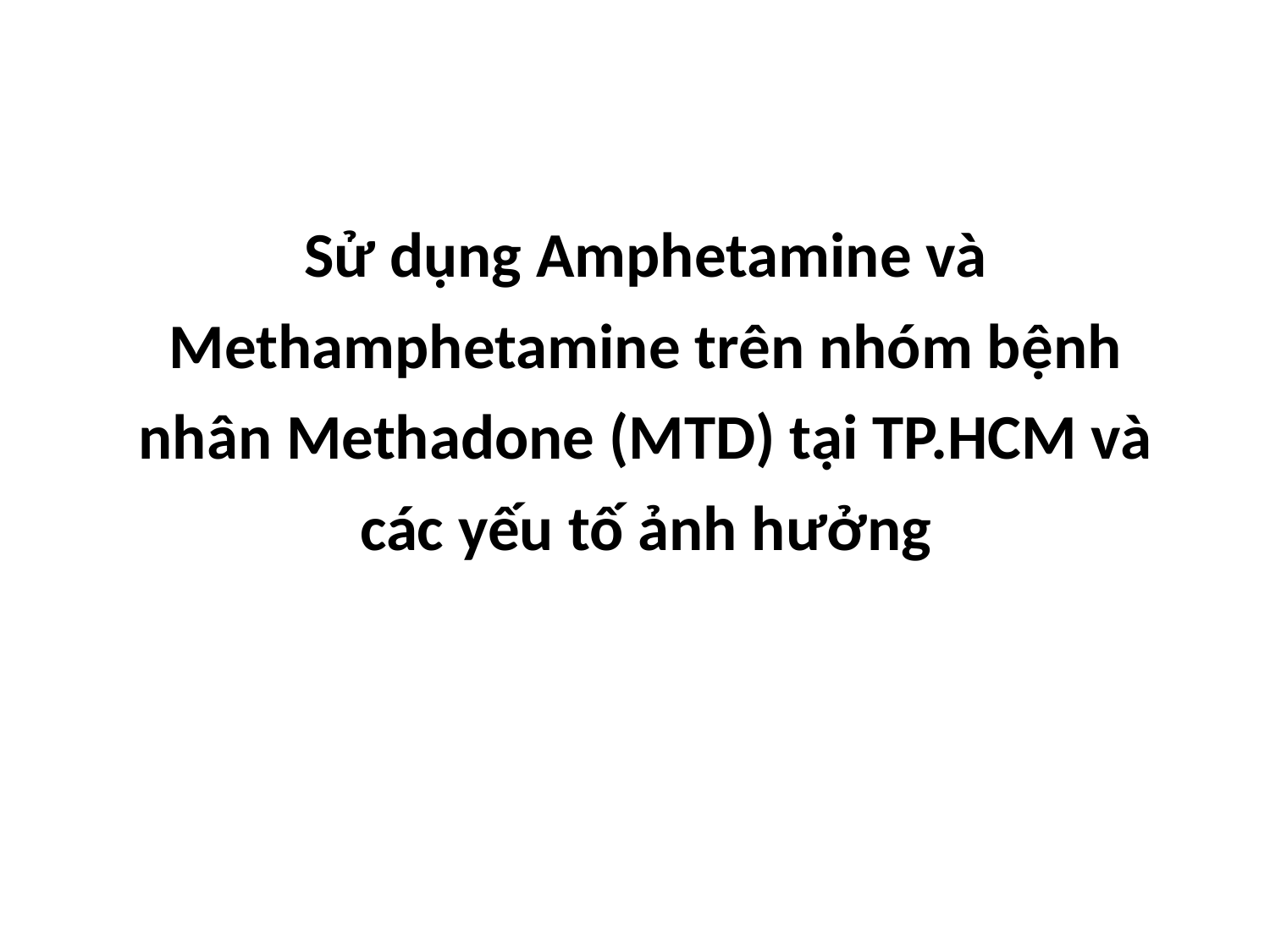

# Sử dụng Amphetamine và Methamphetamine trên nhóm bệnh nhân Methadone (MTD) tại TP.HCM và các yếu tố ảnh hưởng